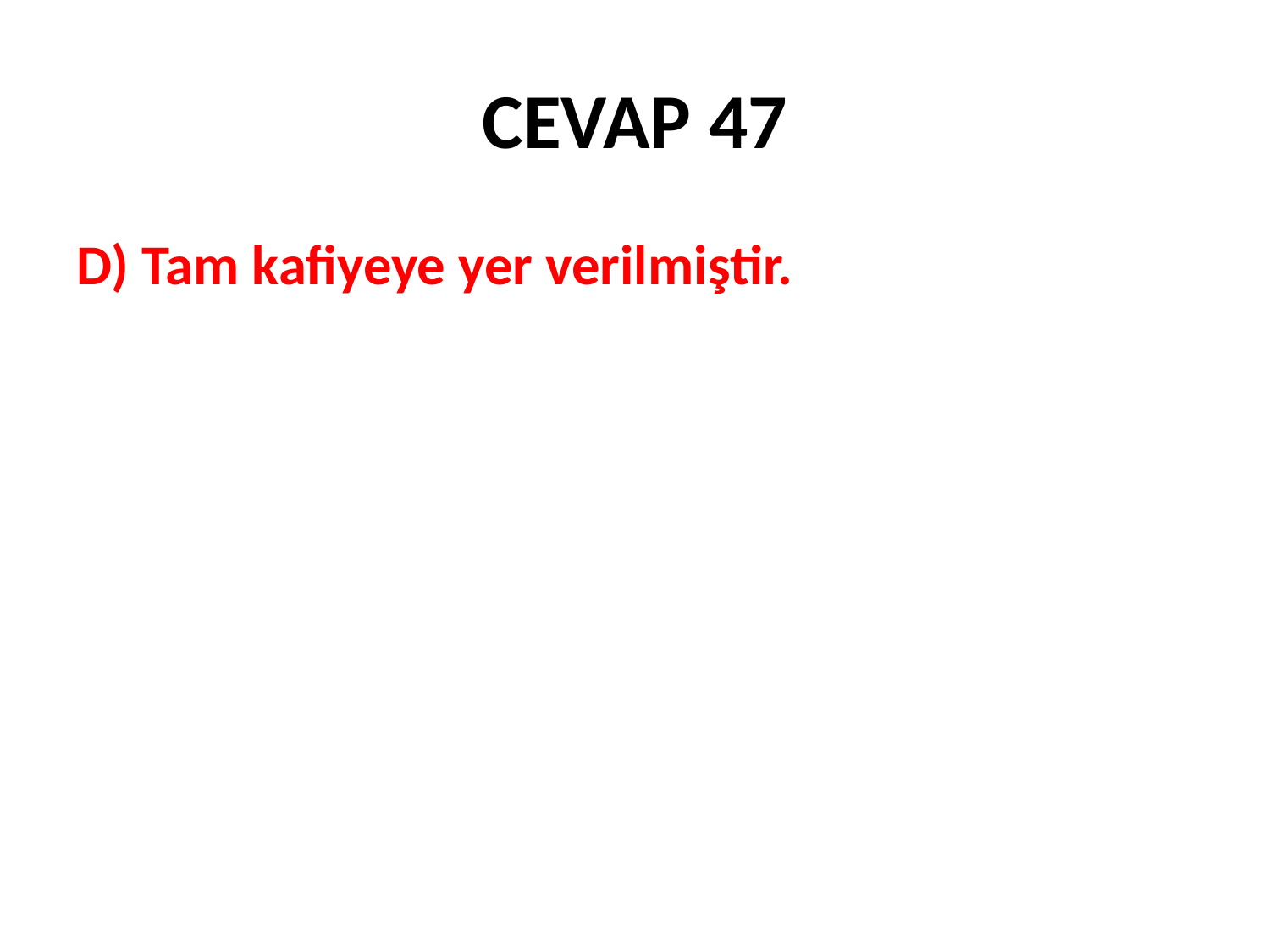

# CEVAP 47
D) Tam kafiyeye yer verilmiştir.